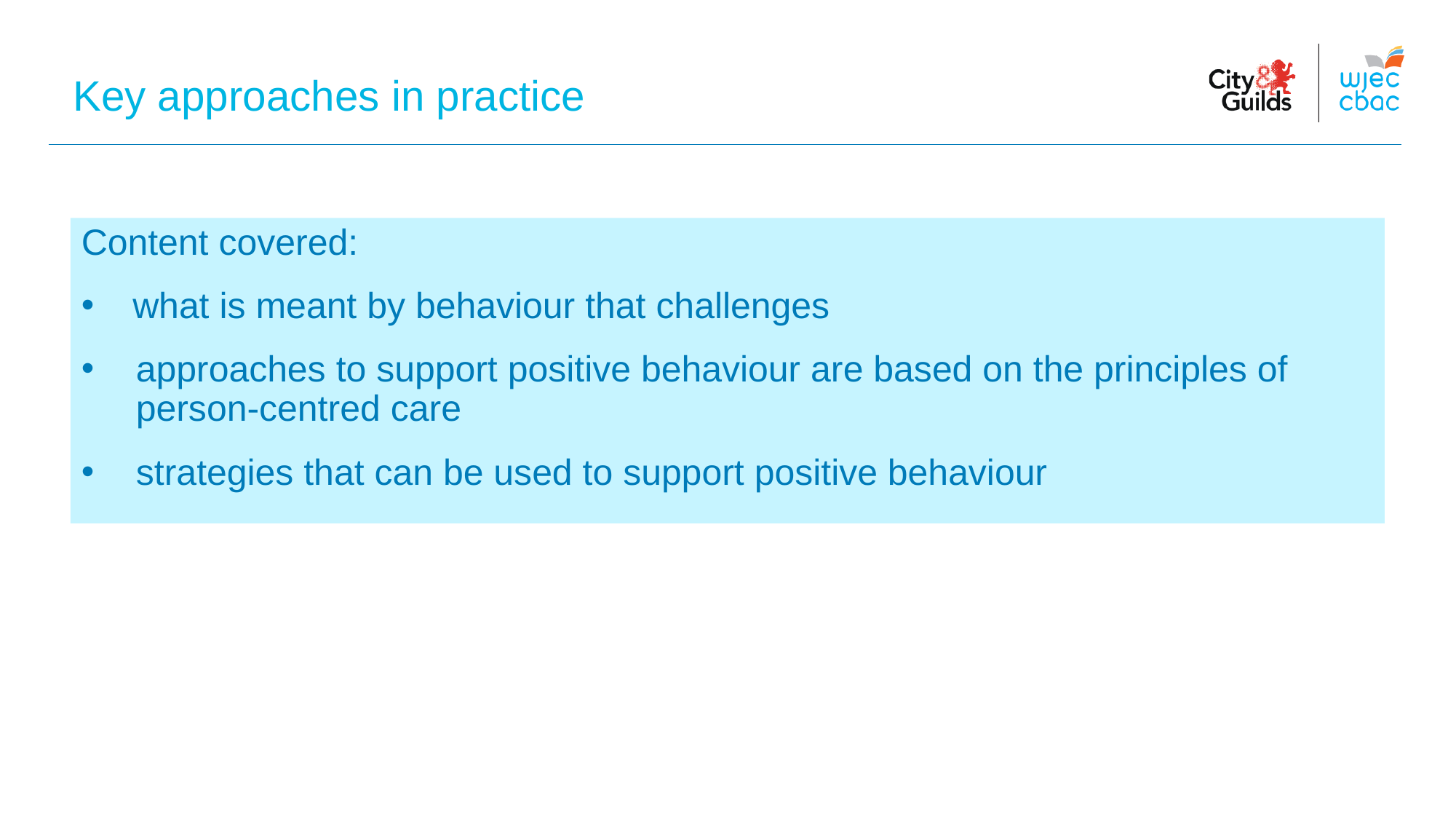

Key approaches in practice
Content covered:
 what is meant by behaviour that challenges
approaches to support positive behaviour are based on the principles of person-centred care
strategies that can be used to support positive behaviour